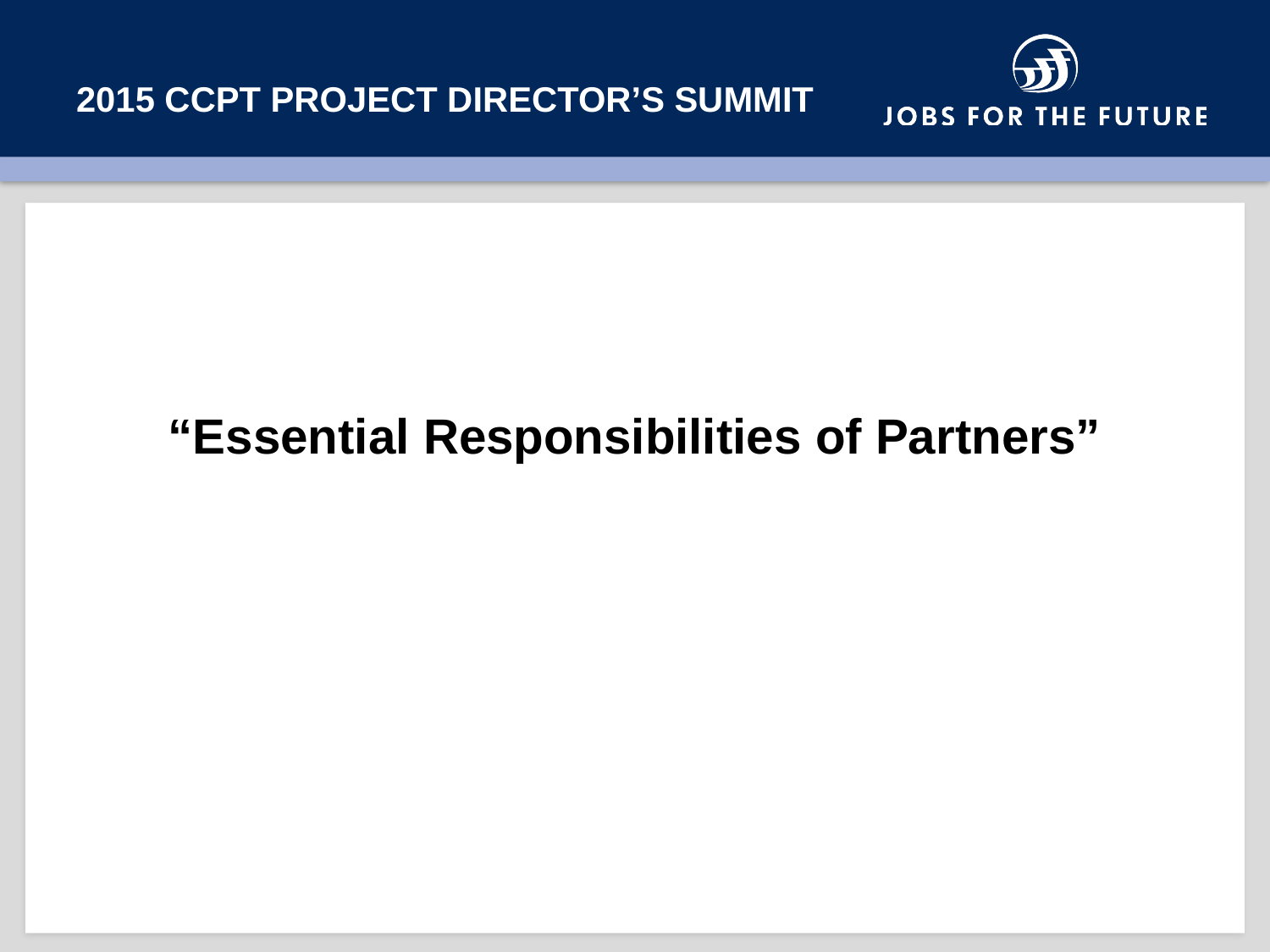

# 2015 CCPT PROJECT DIRECTOR’s SUMMIT

“Essential Responsibilities of Partners”